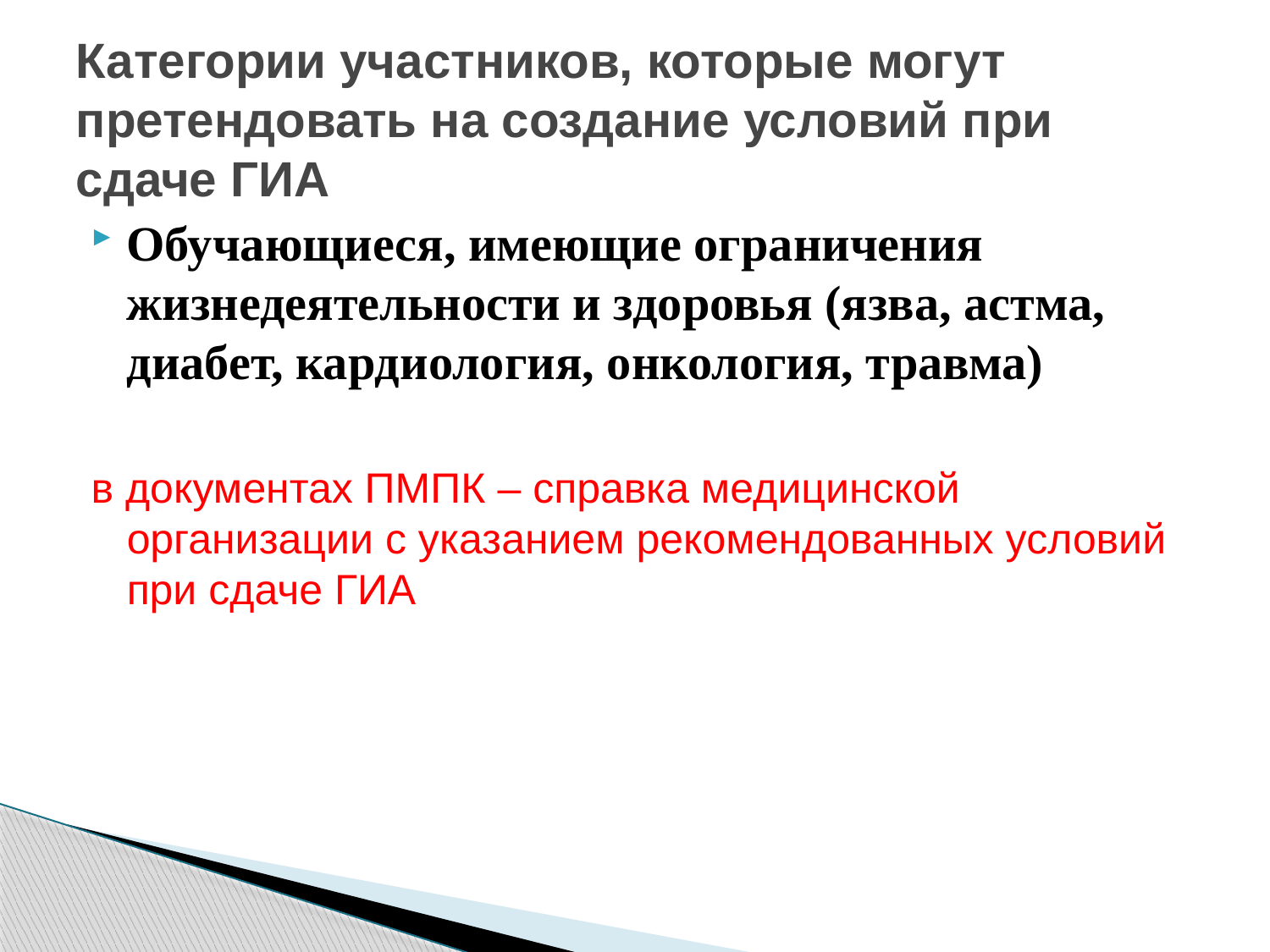

# Категории участников, которые могут претендовать на создание условий при сдаче ГИА
Обучающиеся, имеющие ограничения жизнедеятельности и здоровья (язва, астма, диабет, кардиология, онкология, травма)

в документах ПМПК – справка медицинской организации с указанием рекомендованных условий при сдаче ГИА